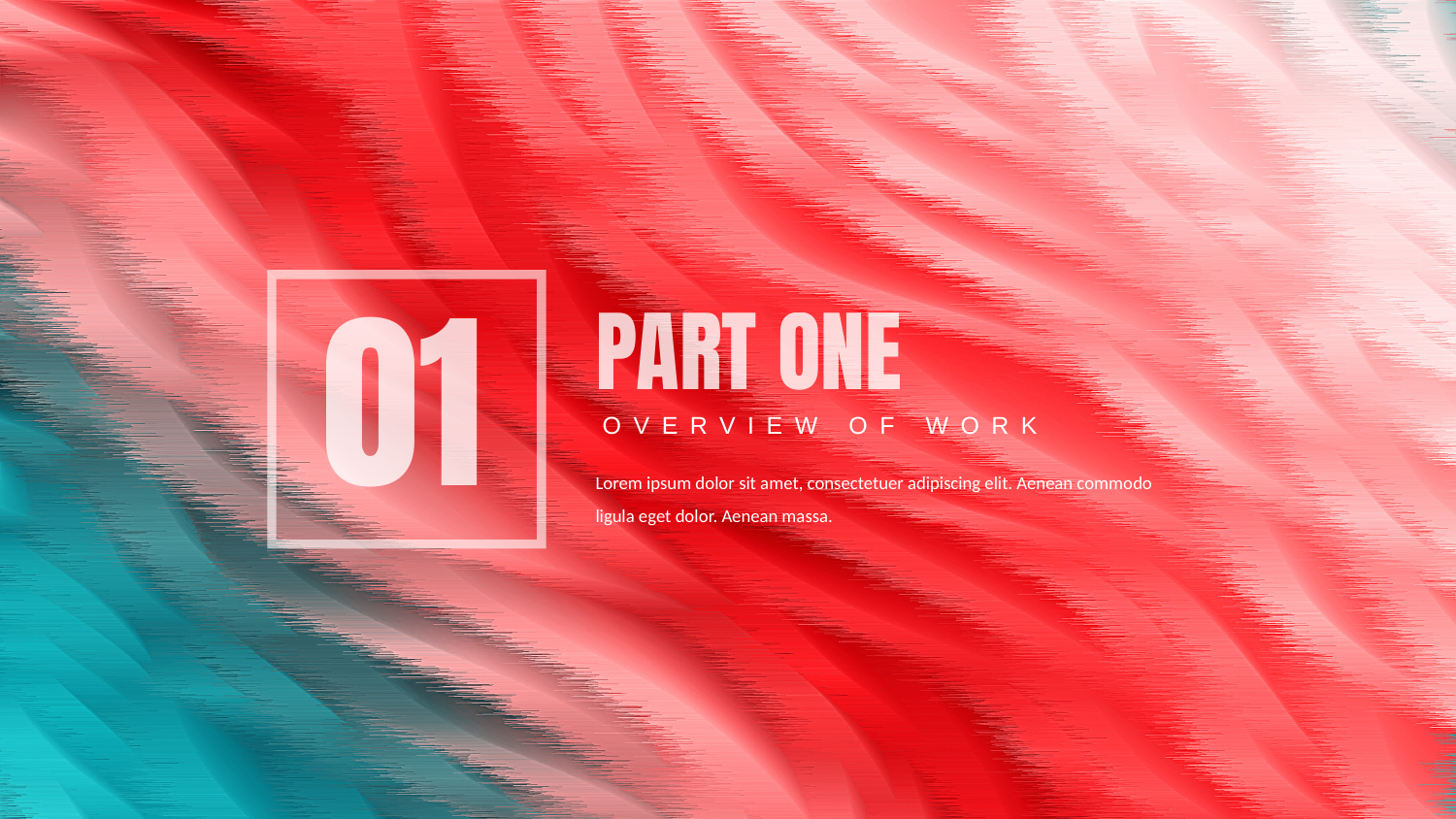

01
PART ONE
OVERVIEW OF WORK
Lorem ipsum dolor sit amet, consectetuer adipiscing elit. Aenean commodo ligula eget dolor. Aenean massa.